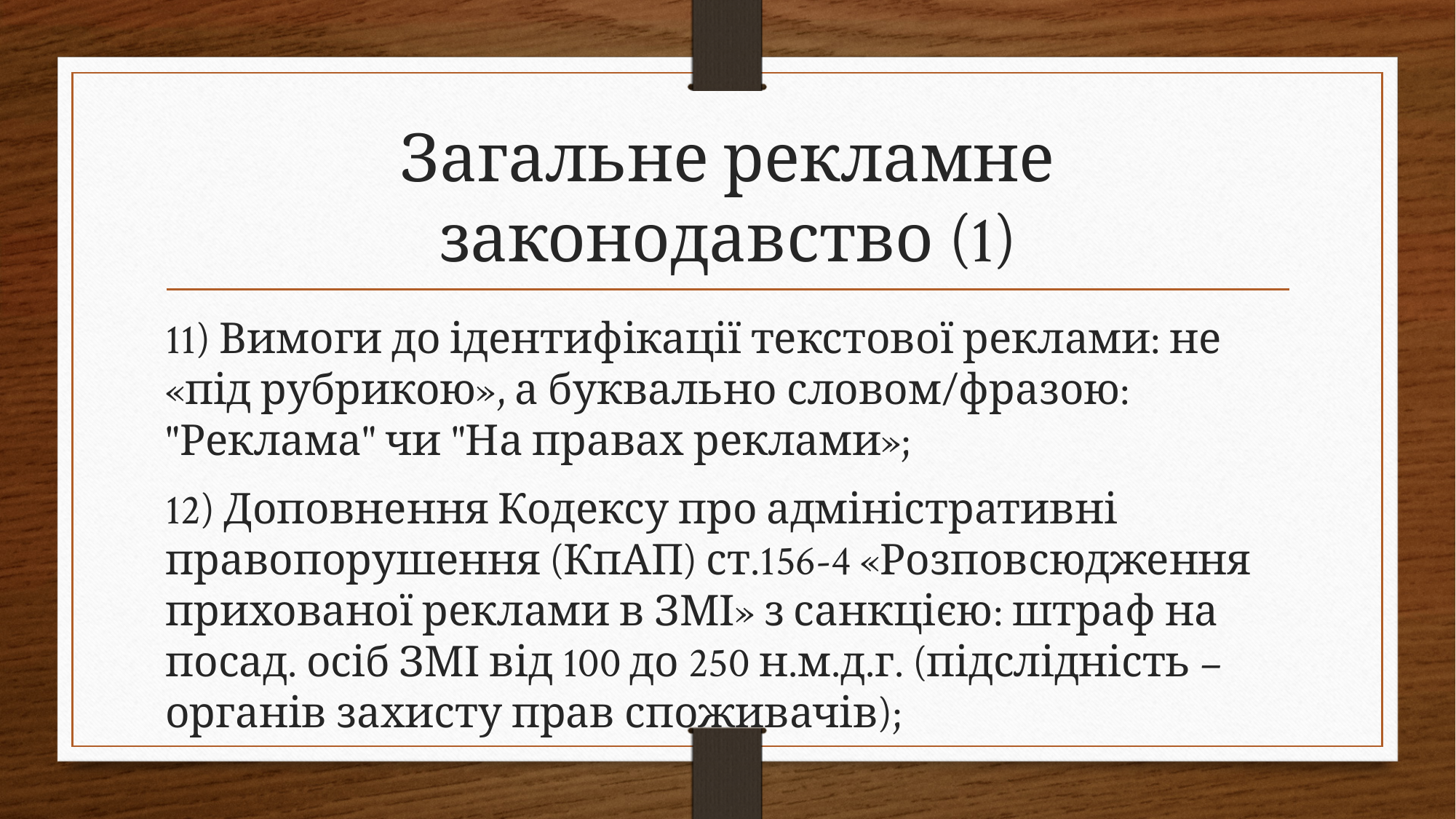

# Загальне рекламне законодавство (1)
11) Вимоги до ідентифікації текстової реклами: не «під рубрикою», а буквально словом/фразою: "Реклама" чи "На правах реклами»;
12) Доповнення Кодексу про адміністративні правопорушення (КпАП) ст.156-4 «Розповсюдження прихованої реклами в ЗМІ» з санкцією: штраф на посад. осіб ЗМІ від 100 до 250 н.м.д.г. (підслідність – органів захисту прав споживачів);